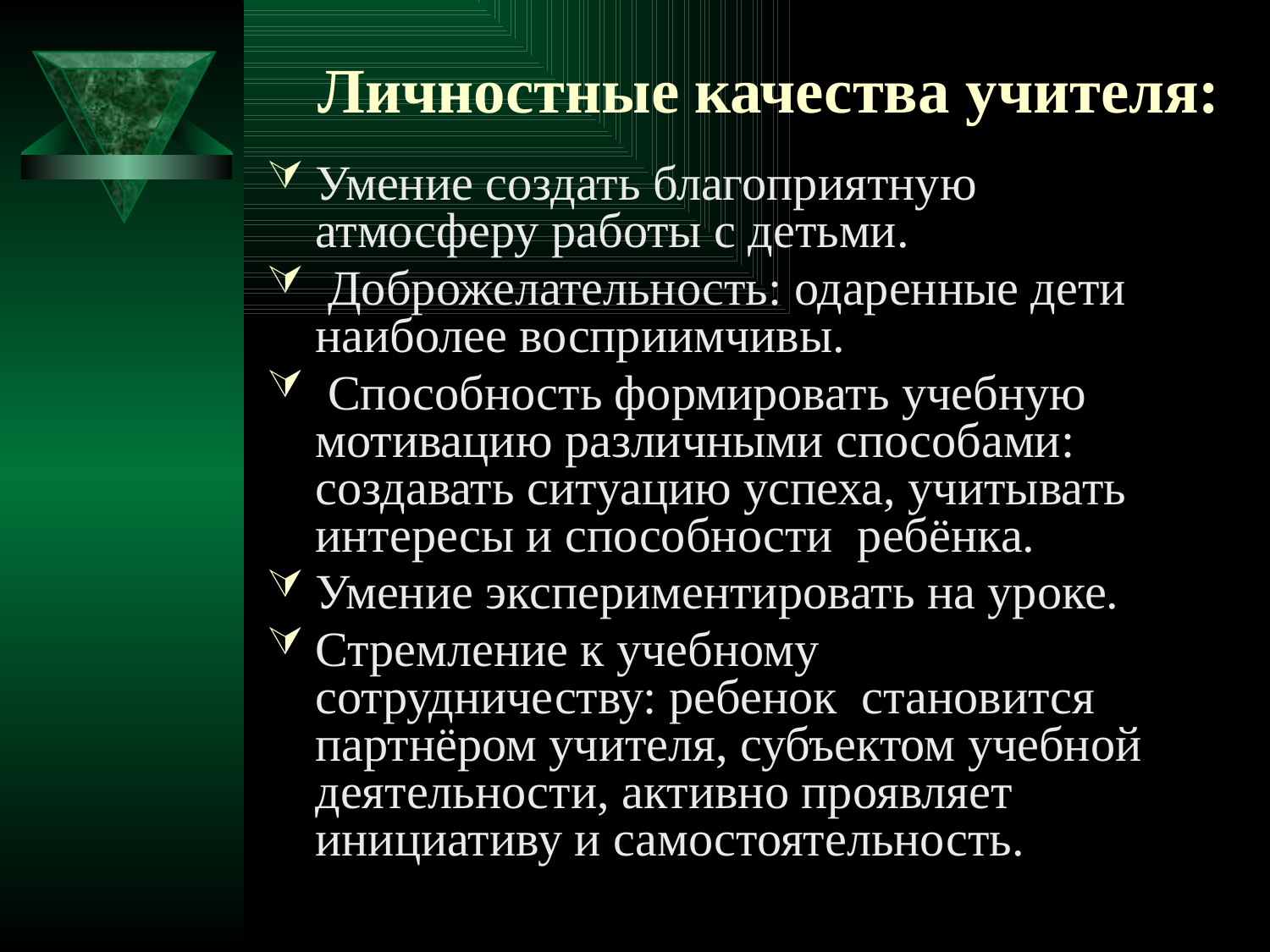

# Личностные качества учителя:
Умение создать благоприятную атмосферу работы с детьми.
 Доброжелательность: одаренные дети наиболее восприимчивы.
 Способность формировать учебную мотивацию различными способами:  создавать ситуацию успеха, учитывать интересы и способности  ребёнка.
Умение экспериментировать на уроке.
Стремление к учебному сотрудничеству: ребенок  становится партнёром учителя, субъектом учебной деятельности, активно проявляет инициативу и самостоятельность.